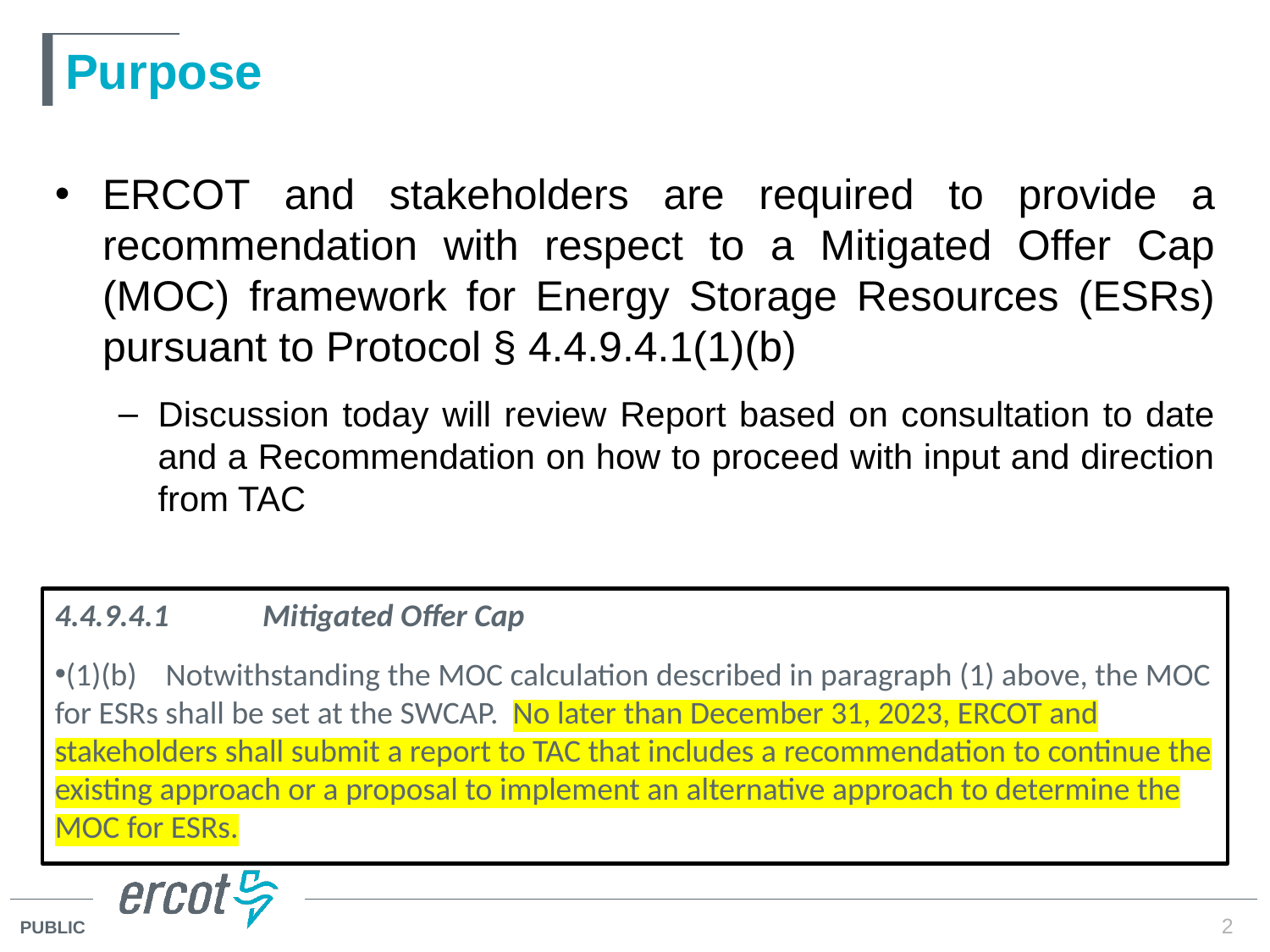

# Purpose
ERCOT and stakeholders are required to provide a recommendation with respect to a Mitigated Offer Cap (MOC) framework for Energy Storage Resources (ESRs) pursuant to Protocol § 4.4.9.4.1(1)(b)
Discussion today will review Report based on consultation to date and a Recommendation on how to proceed with input and direction from TAC
4.4.9.4.1             Mitigated Offer Cap
(1)(b)    Notwithstanding the MOC calculation described in paragraph (1) above, the MOC for ESRs shall be set at the SWCAP.  No later than December 31, 2023, ERCOT and stakeholders shall submit a report to TAC that includes a recommendation to continue the existing approach or a proposal to implement an alternative approach to determine the MOC for ESRs.

2